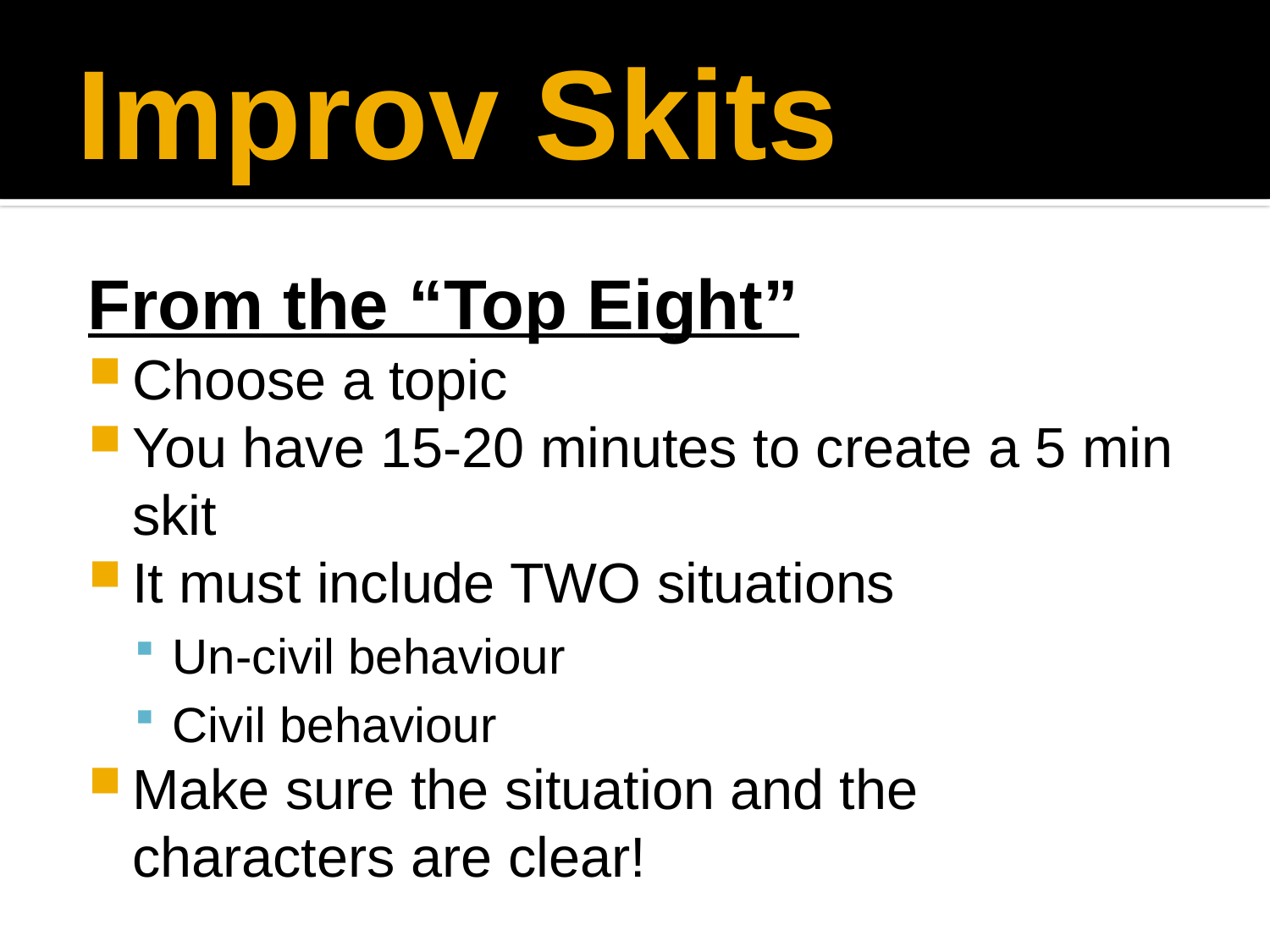

# Improv Skits
From the “Top Eight”
Choose a topic
You have 15-20 minutes to create a 5 min skit
It must include TWO situations
Un-civil behaviour
Civil behaviour
Make sure the situation and the characters are clear!